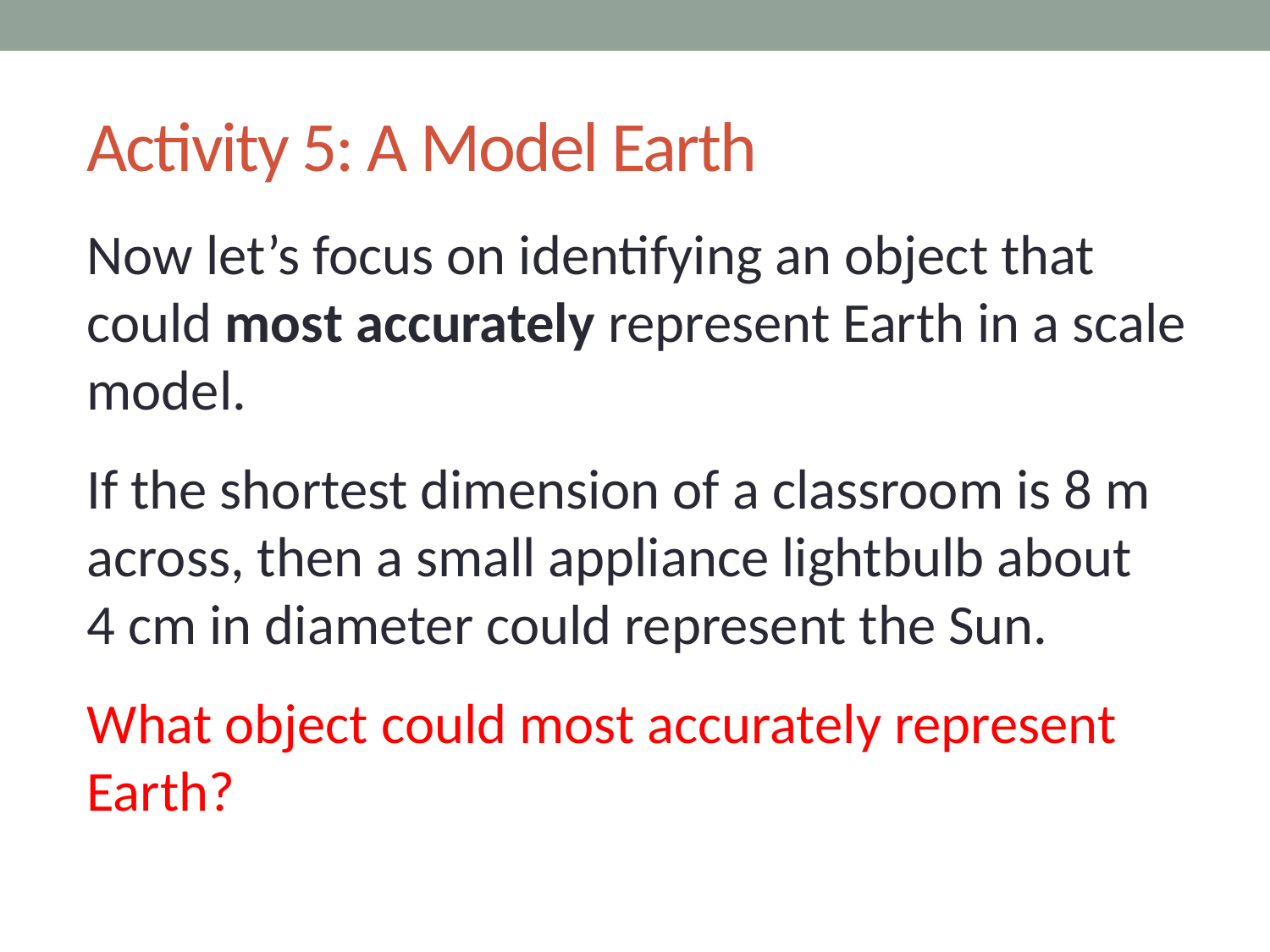

# Activity 5: A Model Earth
Now let’s focus on identifying an object that could most accurately represent Earth in a scale model.
If the shortest dimension of a classroom is 8 m across, then a small appliance lightbulb about
4 cm in diameter could represent the Sun.
What object could most accurately represent Earth?